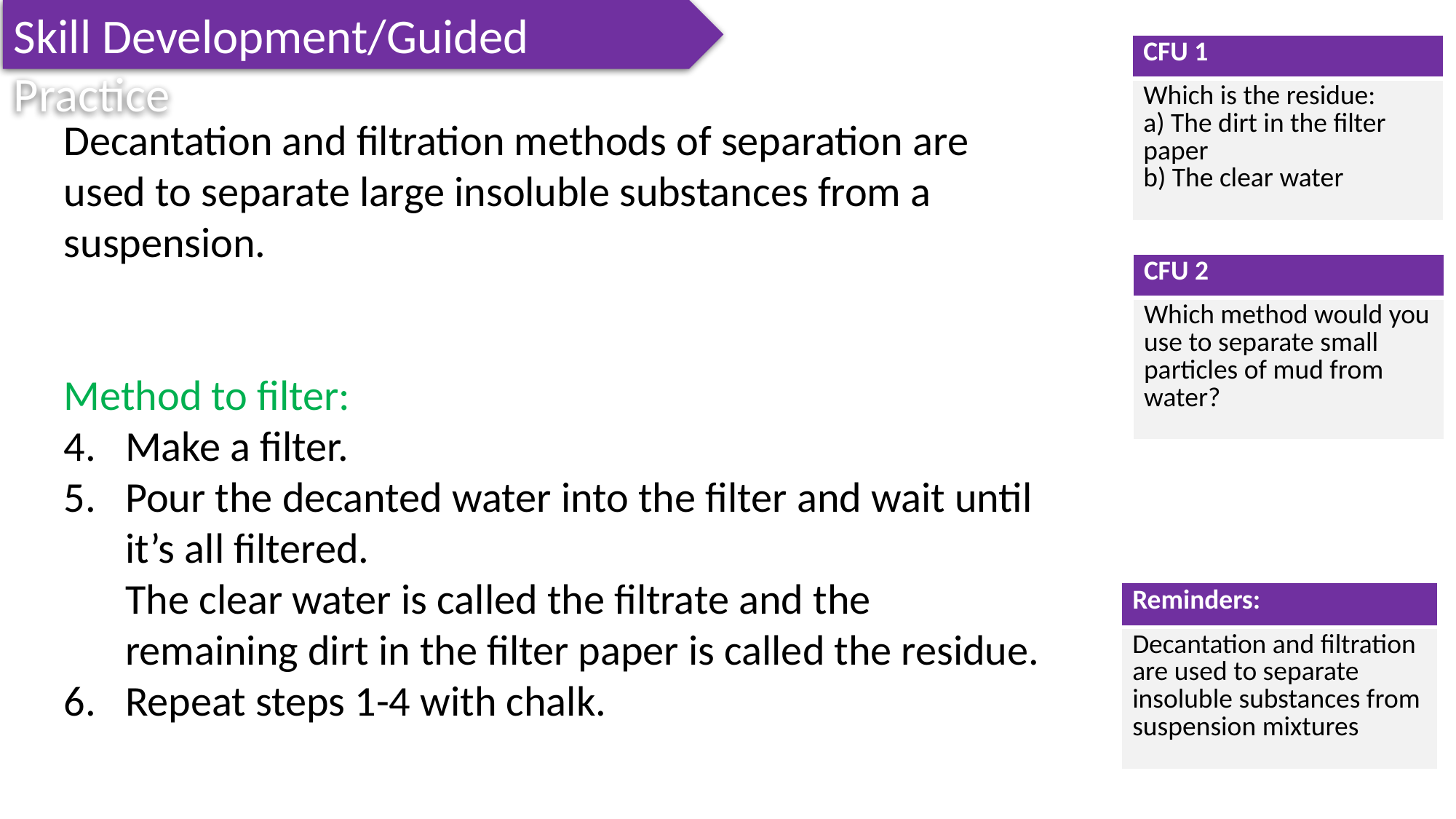

Skill Development/Guided Practice
| CFU 1 |
| --- |
| Which is the residue: a) The dirt in the filter paper b) The clear water |
Decantation and filtration methods of separation are used to separate large insoluble substances from a suspension.

Method to filter:
Make a filter.
Pour the decanted water into the filter and wait until it’s all filtered.
The clear water is called the filtrate and the remaining dirt in the filter paper is called the residue.
Repeat steps 1-4 with chalk.
| CFU 2 |
| --- |
| Which method would you use to separate small particles of mud from water? |
| Reminders: |
| --- |
| Decantation and filtration are used to separate insoluble substances from suspension mixtures |